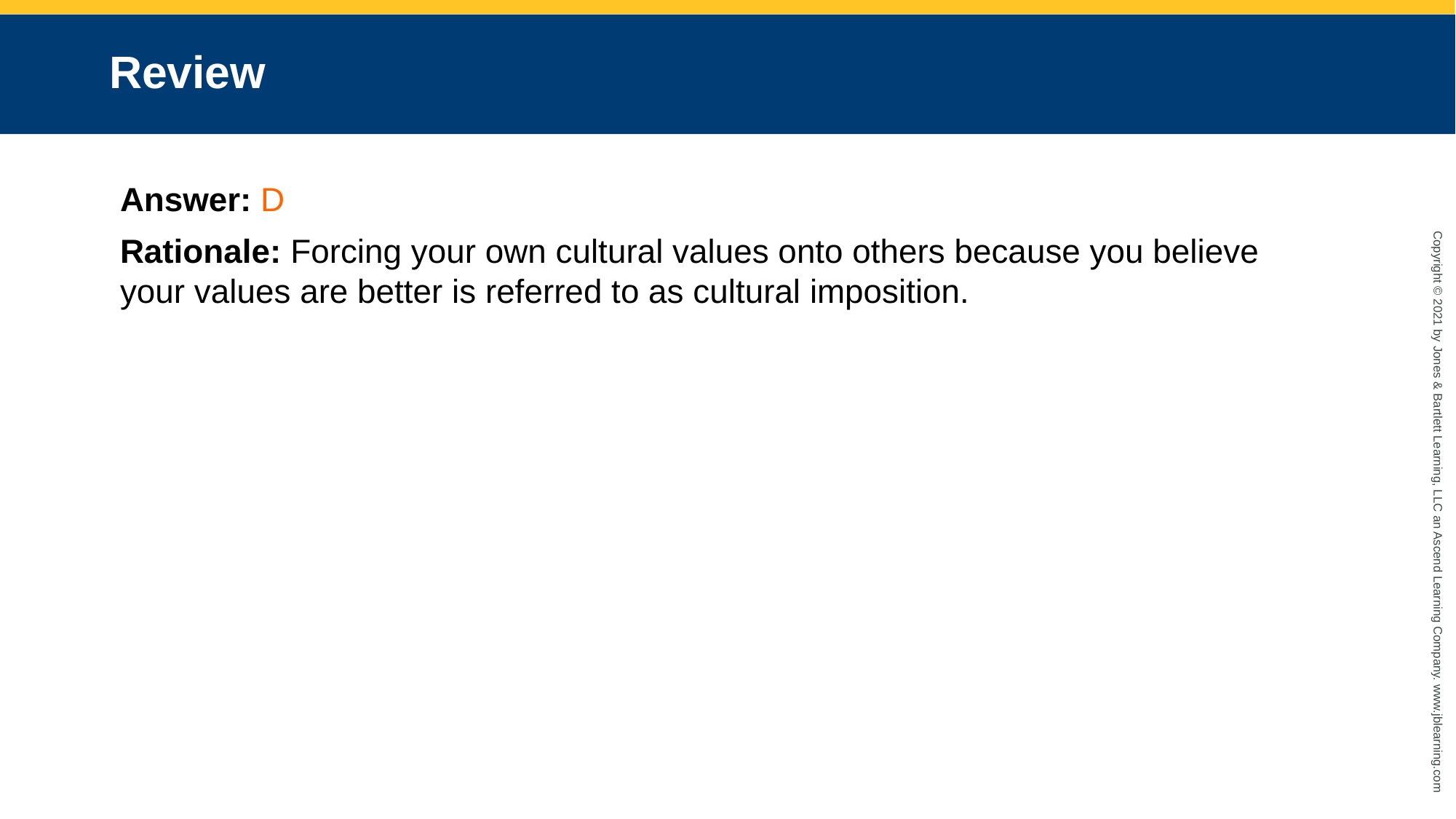

# Review
Answer: D
Rationale: Forcing your own cultural values onto others because you believe your values are better is referred to as cultural imposition.